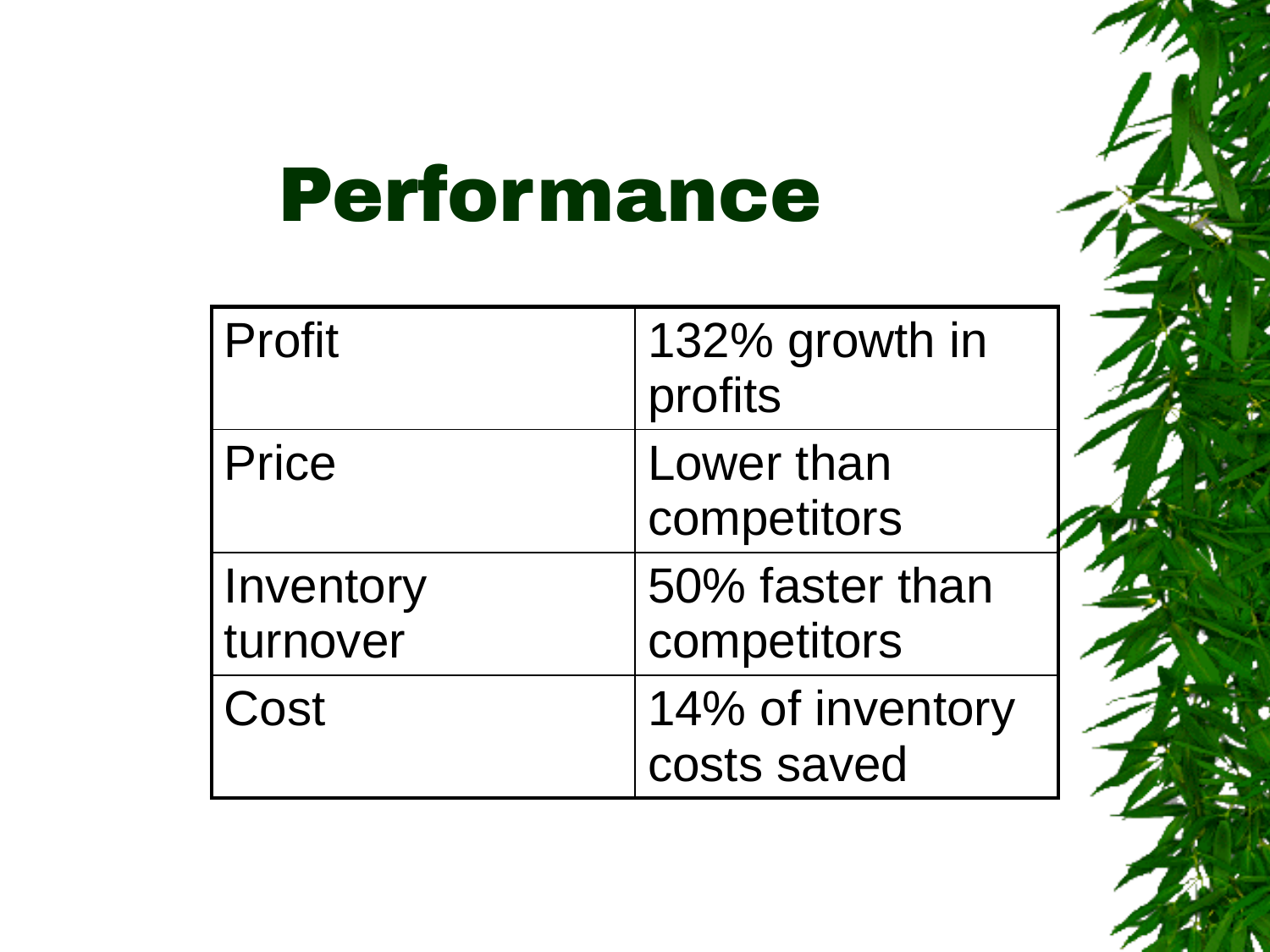

# Performance
| Profit | 132% growth in profits |
| --- | --- |
| Price | Lower than competitors |
| Inventory turnover | 50% faster than competitors |
| Cost | 14% of inventory costs saved |